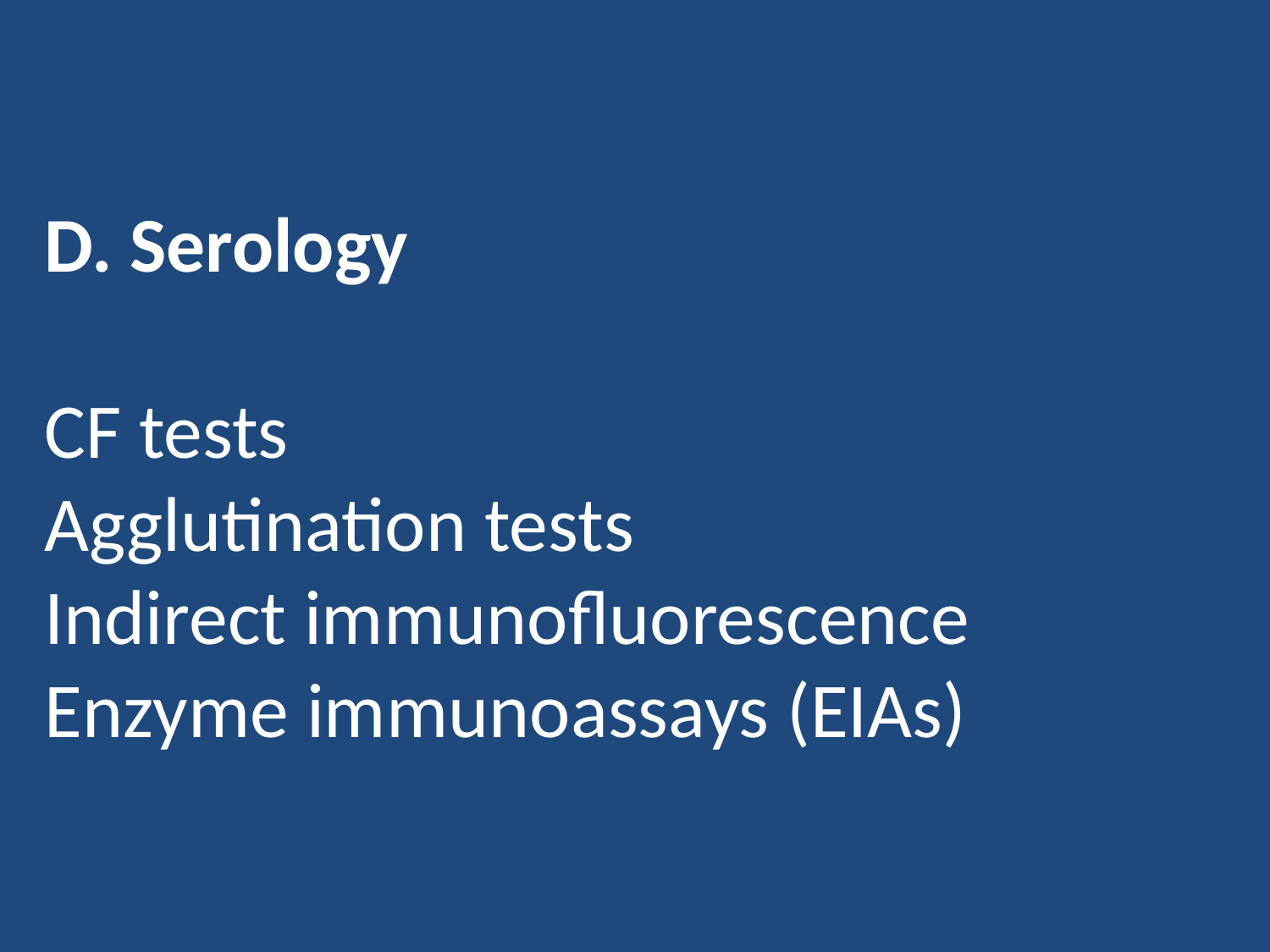

# D. Serology CF tests Agglutination tests Indirect immunofluorescence Enzyme immunoassays (EIAs)